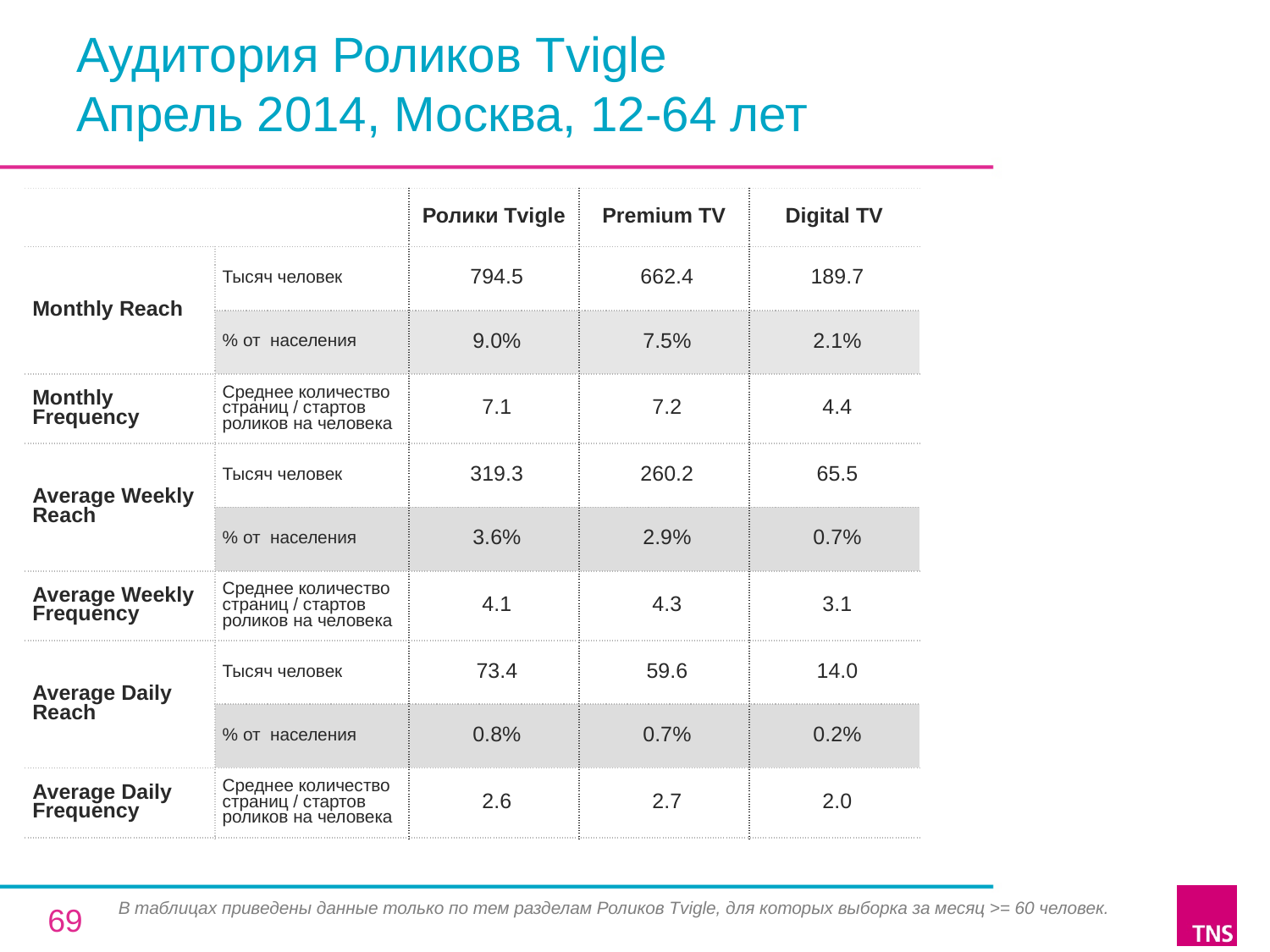

# Аудитория Роликов Tvigle Апрель 2014, Москва, 12-64 лет
|  |  | Ролики Tvigle | Premium TV | Digital TV |
| --- | --- | --- | --- | --- |
| Monthly Reach | Тысяч человек | 794.5 | 662.4 | 189.7 |
|  | % от населения | 9.0% | 7.5% | 2.1% |
| Monthly Frequency | Среднее количество страниц / стартов роликов на человека | 7.1 | 7.2 | 4.4 |
| Average Weekly Reach | Тысяч человек | 319.3 | 260.2 | 65.5 |
|  | % от населения | 3.6% | 2.9% | 0.7% |
| Average Weekly Frequency | Среднее количество страниц / стартов роликов на человека | 4.1 | 4.3 | 3.1 |
| Average Daily Reach | Тысяч человек | 73.4 | 59.6 | 14.0 |
|  | % от населения | 0.8% | 0.7% | 0.2% |
| Average Daily Frequency | Среднее количество страниц / стартов роликов на человека | 2.6 | 2.7 | 2.0 |
В таблицах приведены данные только по тем разделам Роликов Tvigle, для которых выборка за месяц >= 60 человек.
69